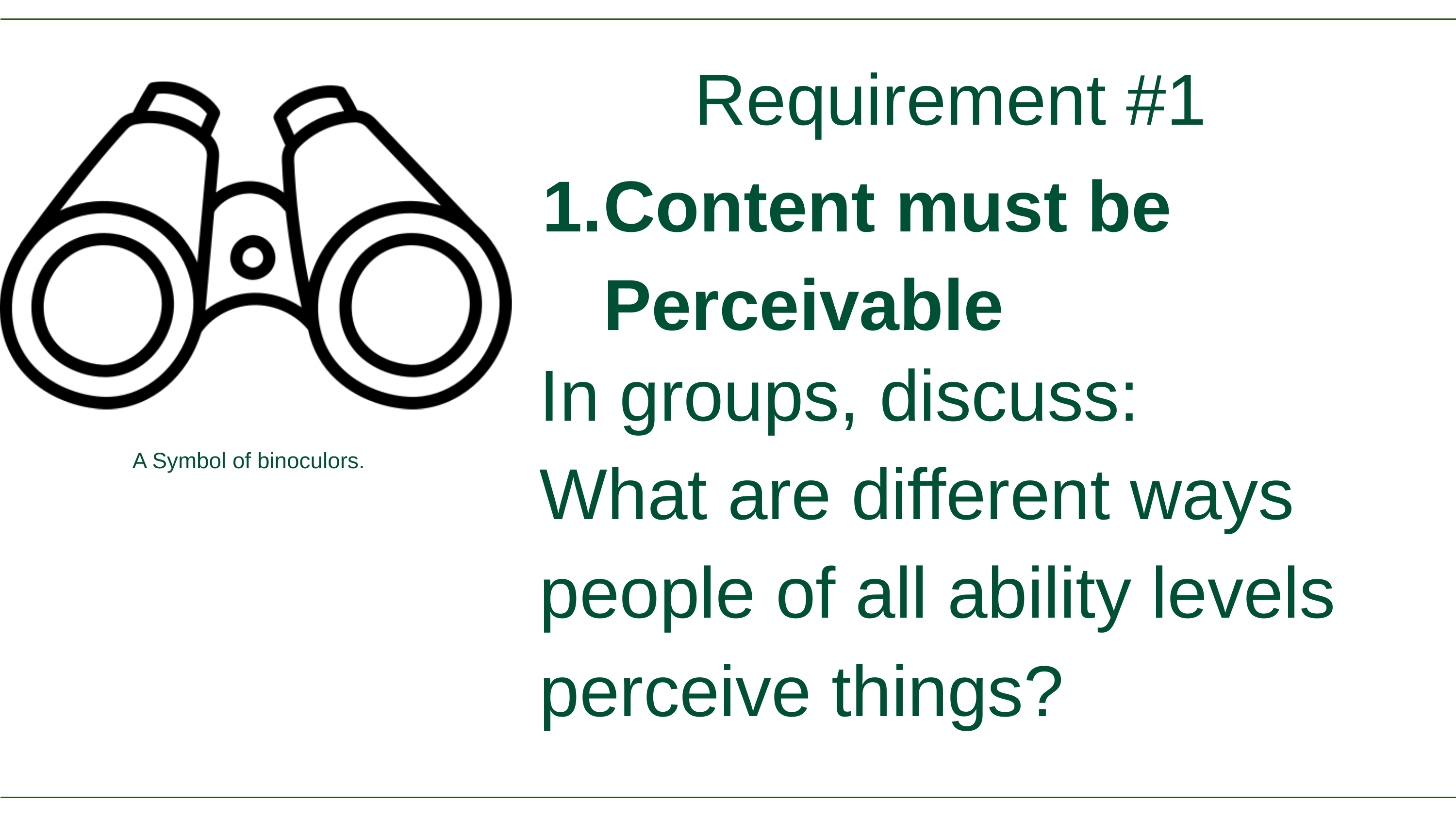

Requirement #1

Content must be Perceivable
In groups, discuss:
What are different ways people of all ability levels perceive things?
A Symbol of binoculors.